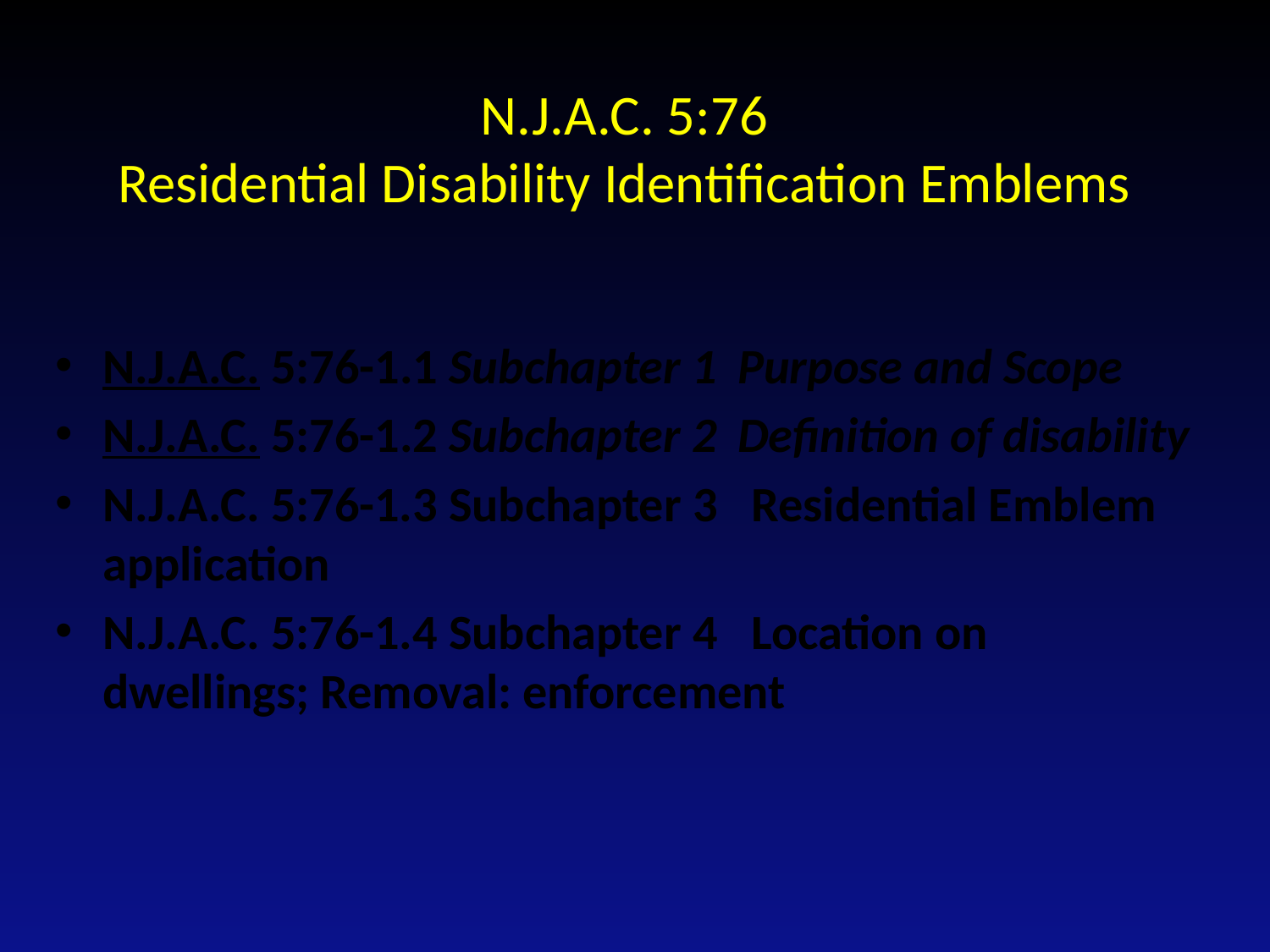

# N.J.A.C. 5:76 Residential Disability Identification Emblems
N.J.A.C. 5:76-1.1 Subchapter 1	Purpose and Scope
N.J.A.C. 5:76-1.2 Subchapter 2	Definition of disability
N.J.A.C. 5:76-1.3 Subchapter 3   Residential Emblem application
N.J.A.C. 5:76-1.4 Subchapter 4   Location on dwellings; Removal: enforcement